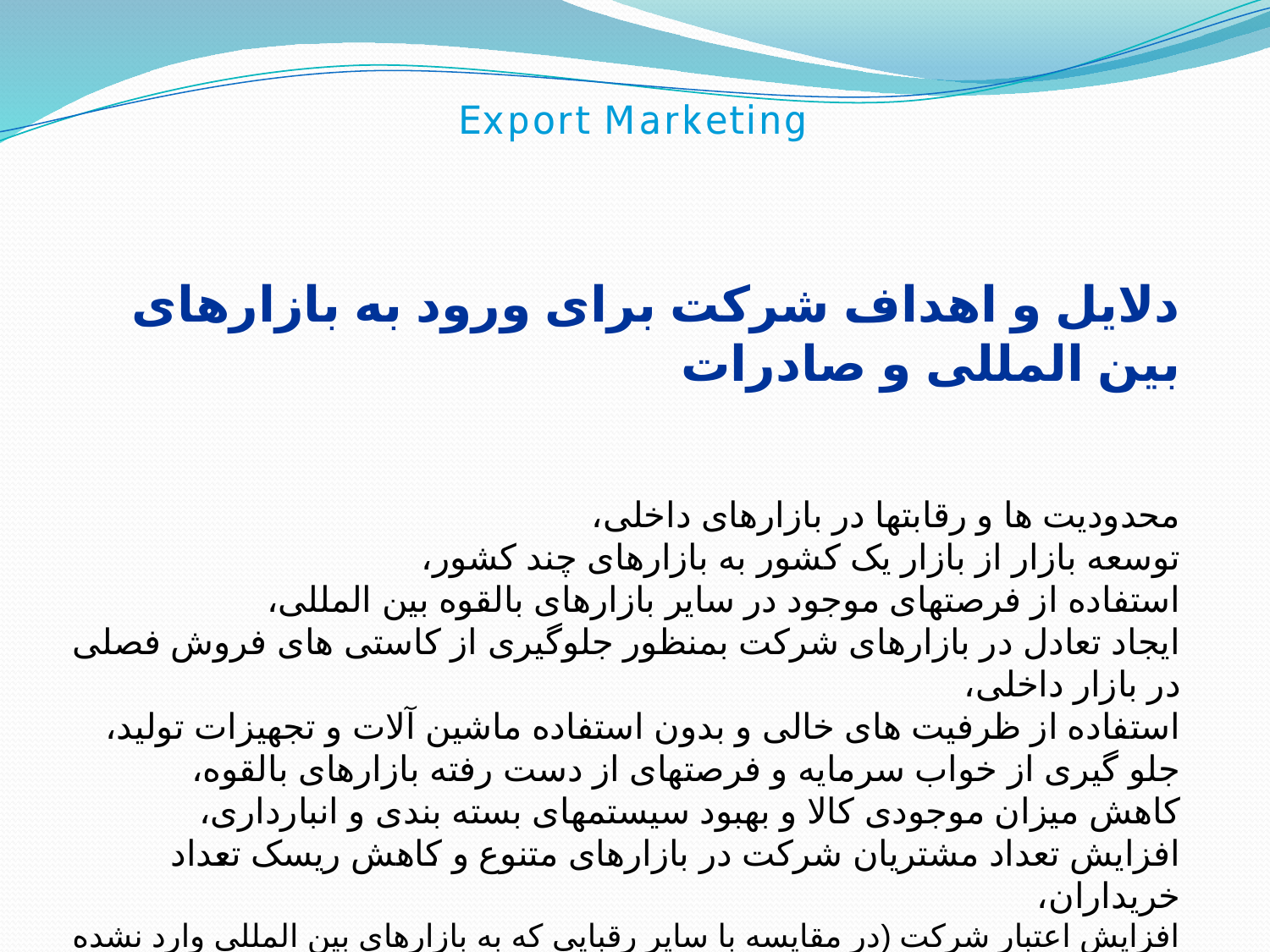

Export Marketing
دلايل و اهداف شرکت برای ورود به بازارهای بین المللی و صادرات

محدودیت ها و رقابتها در بازارهای داخلی،
توسعه بازار از بازار یک کشور به بازارهای چند کشور،
استفاده از فرصتهای موجود در سایر بازارهای بالقوه بین المللی،
ایجاد تعادل در بازارهای شرکت بمنظور جلوگیری از کاستی های فروش فصلی در بازار داخلی،
استفاده از ظرفیت های خالی و بدون استفاده ماشین آلات و تجهیزات تولید،
جلو گیری از خواب سرمایه و فرصتهای از دست رفته بازارهای بالقوه،
کاهش میزان موجودی کالا و بهبود سیستمهای بسته بندی و انبارداری،
افزایش تعداد مشتریان شرکت در بازارهای متنوع و کاهش ریسک تعداد خریداران،
افزایش اعتبار شرکت (در مقایسه با سایر رقبایی که به بازارهای بین المللی وارد نشده اند)،
کاهش بهای تمام شده کالا با افزایش تولید و کاهش هزینه های سربار،